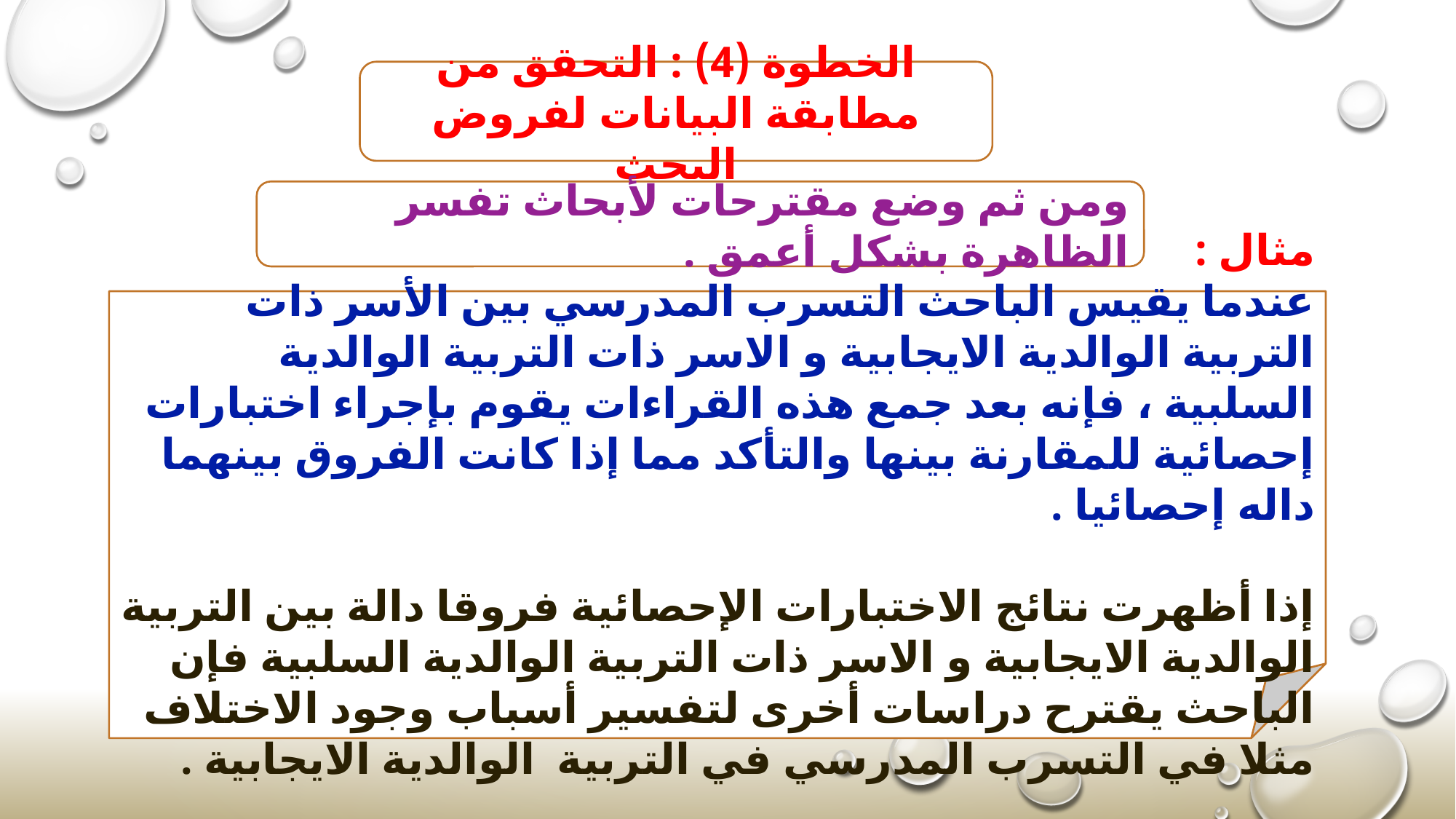

الخطوة (4) : التحقق من مطابقة البيانات لفروض البحث

ومن ثم وضع مقترحات لأبحاث تفسر الظاهرة بشكل أعمق .

مثال :
عندما يقيس الباحث التسرب المدرسي بين الأسر ذات التربية الوالدية الايجابية و الاسر ذات التربية الوالدية السلبية ، فإنه بعد جمع هذه القراءات يقوم بإجراء اختبارات إحصائية للمقارنة بينها والتأكد مما إذا كانت الفروق بينهما داله إحصائيا .

إذا أظهرت نتائج الاختبارات الإحصائية فروقا دالة بين التربية الوالدية الايجابية و الاسر ذات التربية الوالدية السلبية فإن الباحث يقترح دراسات أخرى لتفسير أسباب وجود الاختلاف مثلا في التسرب المدرسي في التربية  الوالدية الايجابية .